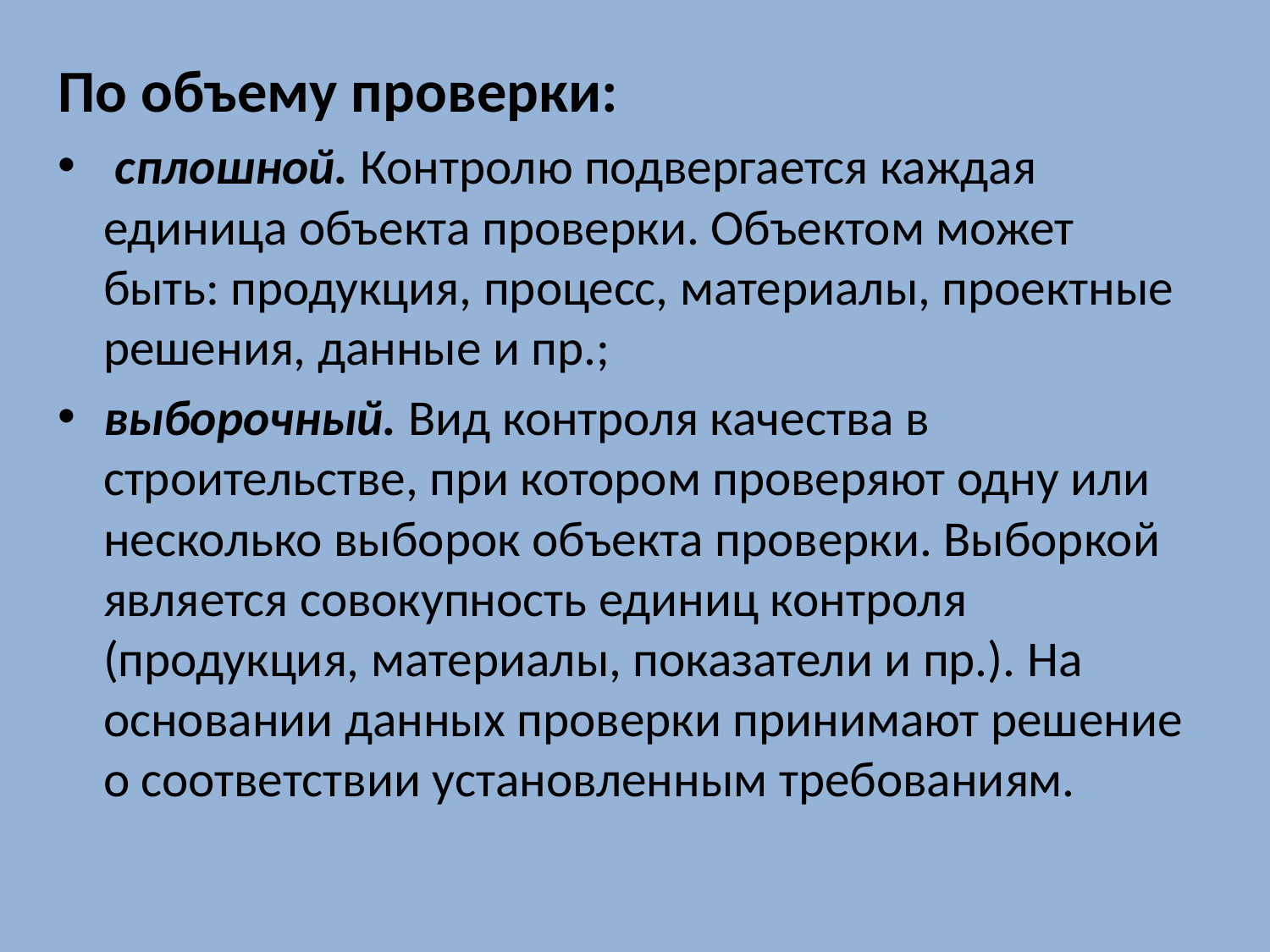

По объему проверки:
 сплошной. Контролю подвергается каждая единица объекта проверки. Объектом может быть: продукция, процесс, материалы, проектные решения, данные и пр.;
выборочный. Вид контроля качества в строительстве, при котором проверяют одну или несколько выборок объекта проверки. Выборкой является совокупность единиц контроля (продукция, материалы, показатели и пр.). На основании данных проверки принимают решение о соответствии установленным требованиям.